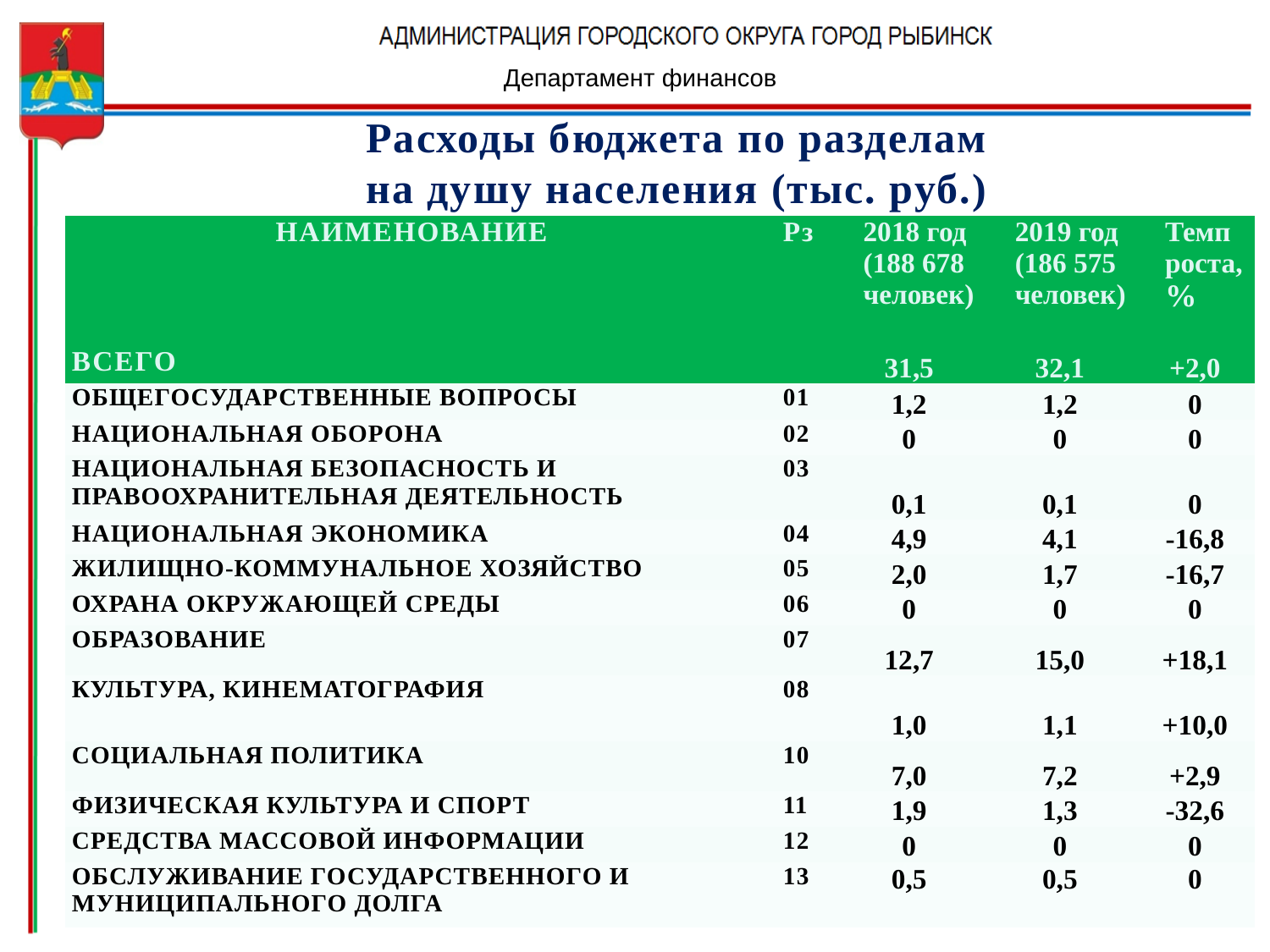

Департамент финансов
Расходы бюджета по разделам
на душу населения (тыс. руб.)

| НАИМЕНОВАНИЕ | Рз | 2018 год (188 678 человек) | 2019 год (186 575 человек) | Темп роста,% |
| --- | --- | --- | --- | --- |
| ВСЕГО |  | 31,5 | 32,1 | +2,0 |
| ОБЩЕГОСУДАРСТВЕННЫЕ ВОПРОСЫ | 01 | 1,2 | 1,2 | 0 |
| НАЦИОНАЛЬНАЯ ОБОРОНА | 02 | 0 | 0 | 0 |
| НАЦИОНАЛЬНАЯ БЕЗОПАСНОСТЬ И ПРАВООХРАНИТЕЛЬНАЯ ДЕЯТЕЛЬНОСТЬ | 03 | 0,1 | 0,1 | 0 |
| НАЦИОНАЛЬНАЯ ЭКОНОМИКА | 04 | 4,9 | 4,1 | -16,8 |
| ЖИЛИЩНО-КОММУНАЛЬНОЕ ХОЗЯЙСТВО | 05 | 2,0 | 1,7 | -16,7 |
| ОХРАНА ОКРУЖАЮЩЕЙ СРЕДЫ | 06 | 0 | 0 | 0 |
| ОБРАЗОВАНИЕ | 07 | 12,7 | 15,0 | +18,1 |
| КУЛЬТУРА, КИНЕМАТОГРАФИЯ | 08 | 1,0 | 1,1 | +10,0 |
| СОЦИАЛЬНАЯ ПОЛИТИКА | 10 | 7,0 | 7,2 | +2,9 |
| ФИЗИЧЕСКАЯ КУЛЬТУРА И СПОРТ | 11 | 1,9 | 1,3 | -32,6 |
| СРЕДСТВА МАССОВОЙ ИНФОРМАЦИИ | 12 | 0 | 0 | 0 |
| ОБСЛУЖИВАНИЕ ГОСУДАРСТВЕННОГО И МУНИЦИПАЛЬНОГО ДОЛГА | 13 | 0,5 | 0,5 | 0 |